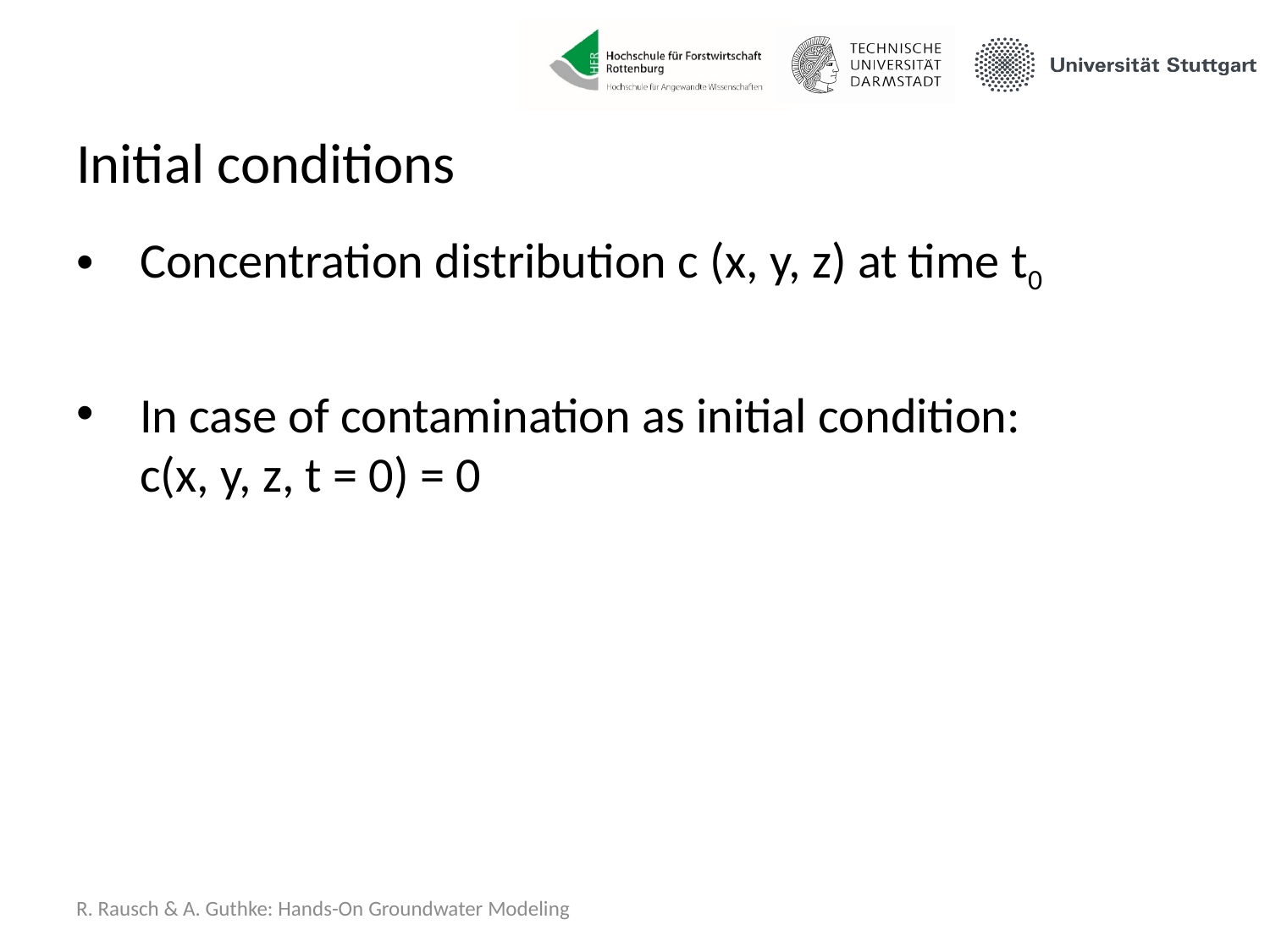

# Initial conditions
Concentration distribution c (x, y, z) at time t0

In case of contamination as initial condition:
c(x, y, z, t = 0) = 0

R. Rausch & A. Guthke: Hands-On Groundwater Modeling